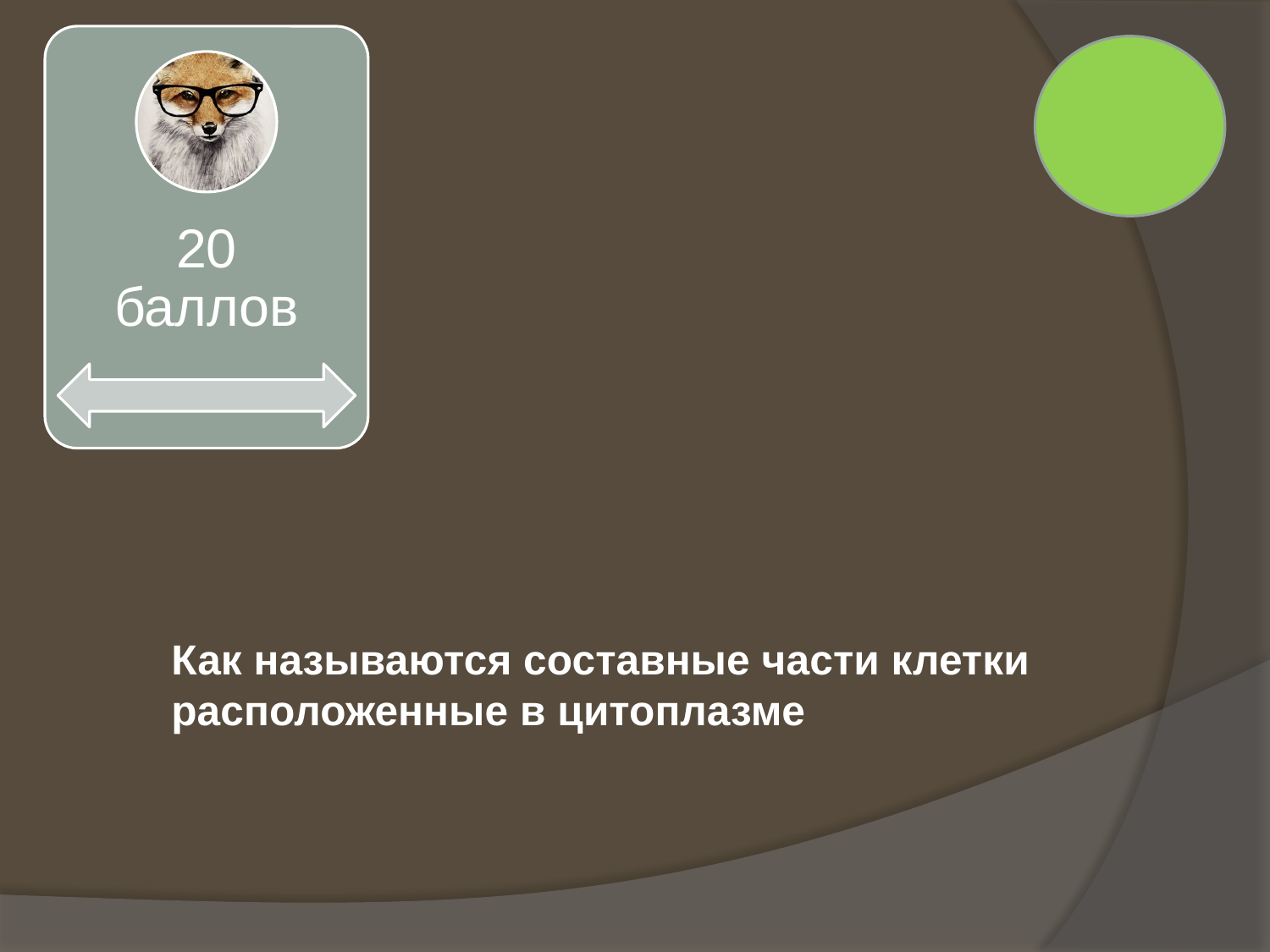

20 баллов

# Как называются составные части клетки расположенные в цитоплазме